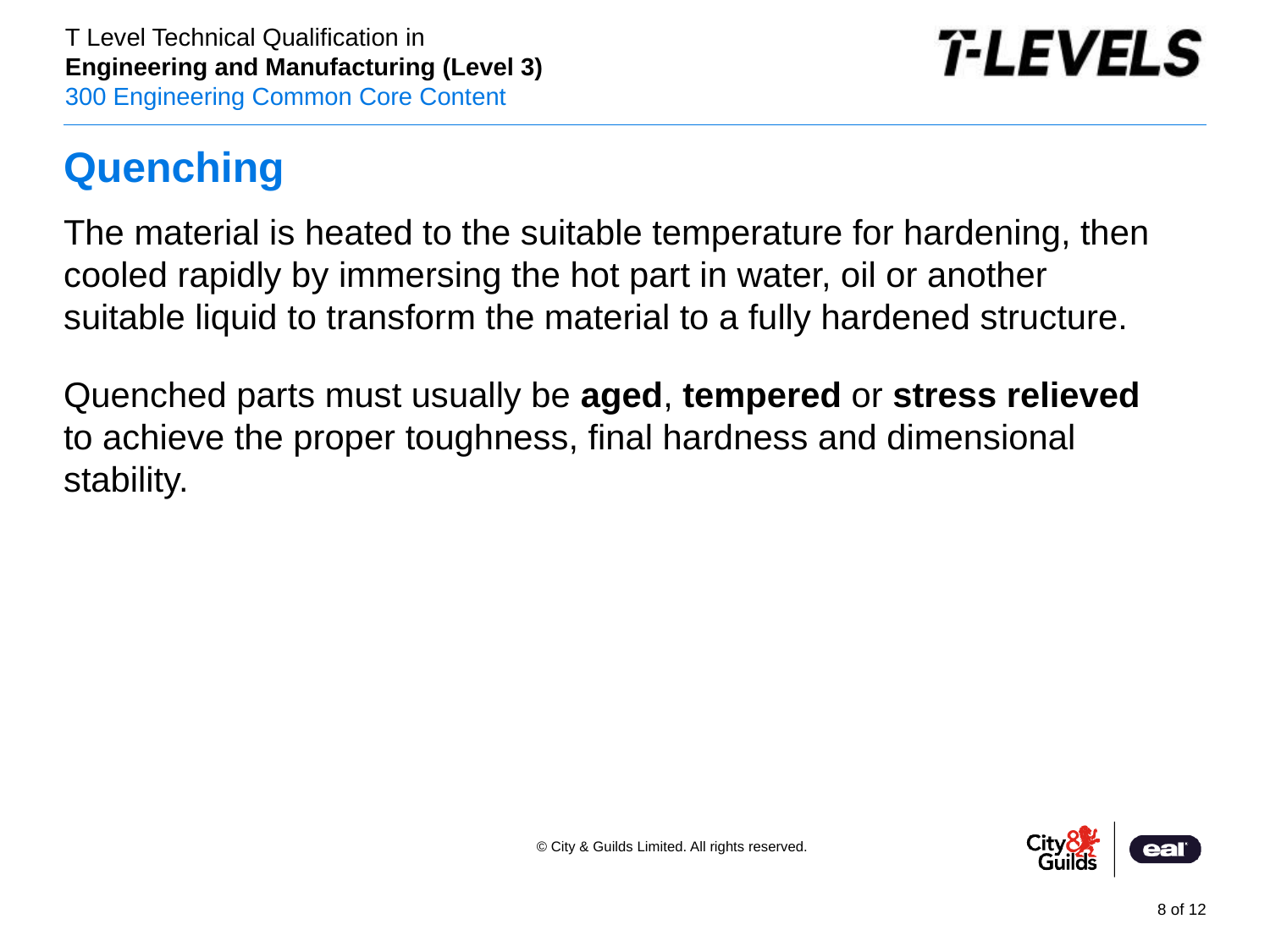

# Quenching
The material is heated to the suitable temperature for hardening, then cooled rapidly by immersing the hot part in water, oil or another suitable liquid to transform the material to a fully hardened structure.
Quenched parts must usually be aged, tempered or stress relieved to achieve the proper toughness, final hardness and dimensional stability.